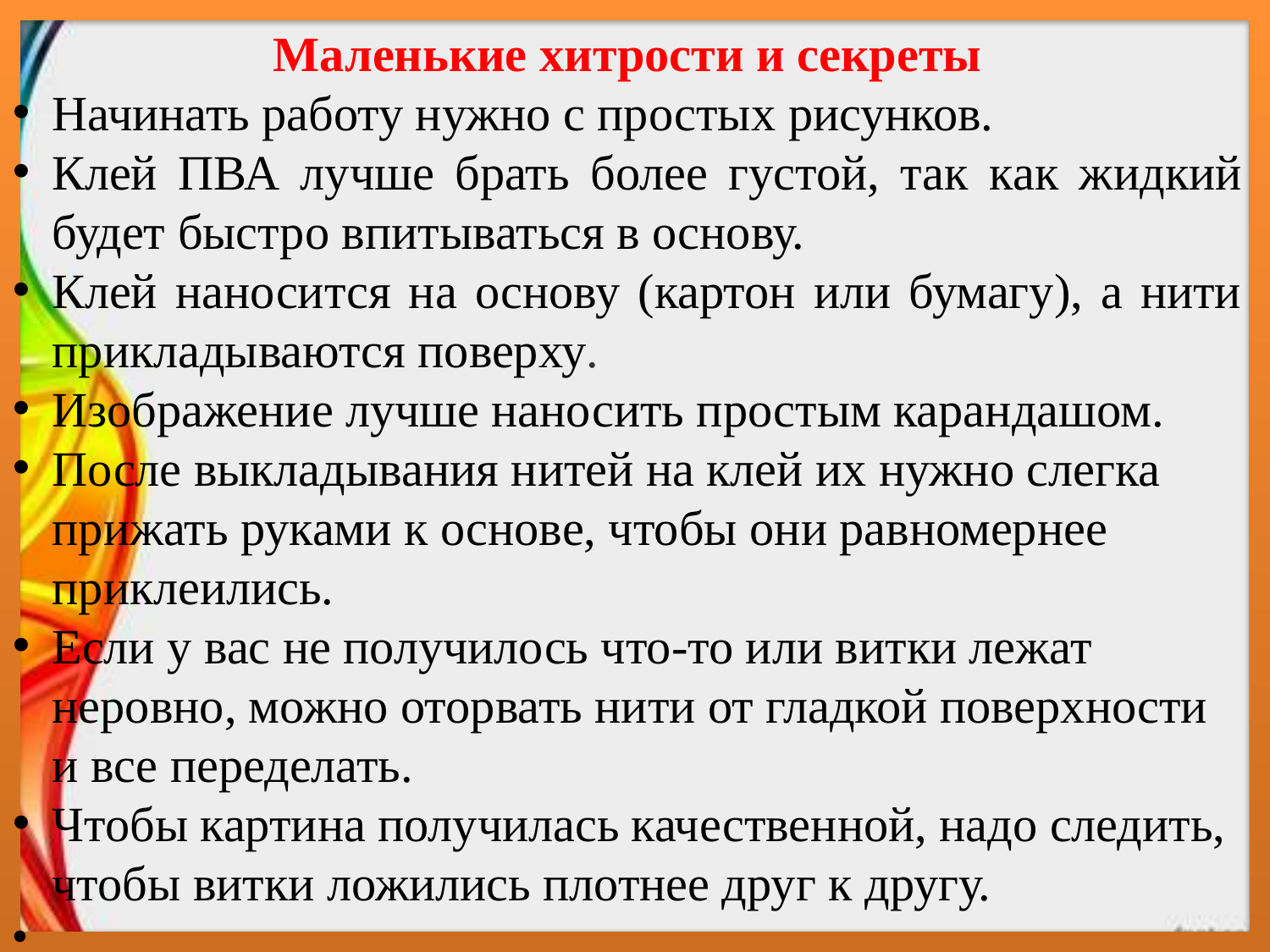

Маленькие хитрости и секреты
Начинать работу нужно с простых рисунков.
Клей ПВА лучше брать более густой, так как жидкий будет быстро впитываться в основу.
Клей наносится на основу (картон или бумагу), а нити прикладываются поверху.
Изображение лучше наносить простым карандашом.
После выкладывания нитей на клей их нужно слегка прижать руками к основе, чтобы они равномернее приклеились.
Если у вас не получилось что-то или витки лежат неровно, можно оторвать нити от гладкой поверхности и все переделать.
Чтобы картина получилась качественной, надо следить, чтобы витки ложились плотнее друг к другу.